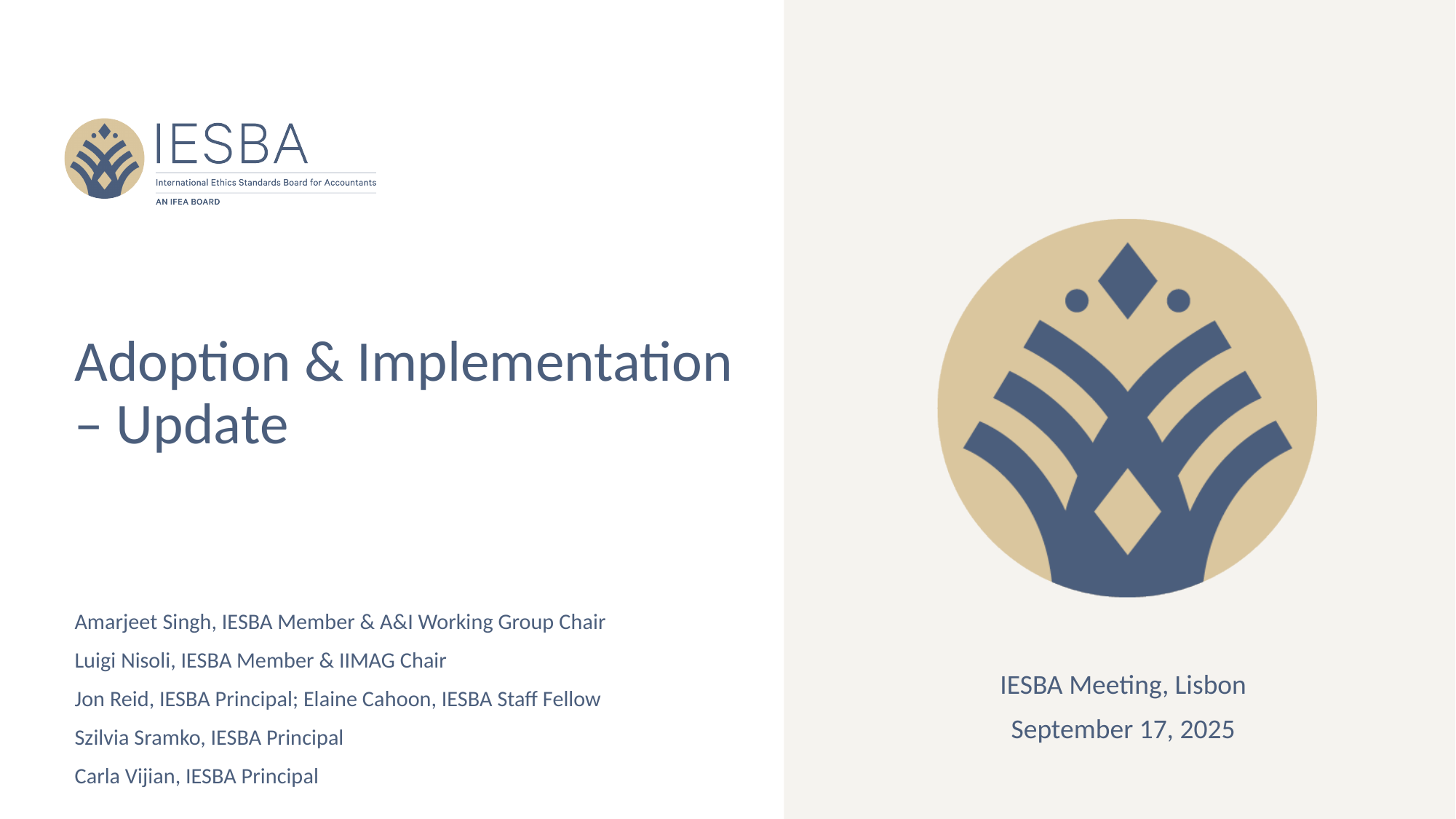

# Adoption & Implementation – Update
Amarjeet Singh, IESBA Member & A&I Working Group Chair
Luigi Nisoli, IESBA Member & IIMAG Chair
Jon Reid, IESBA Principal; Elaine Cahoon, IESBA Staff Fellow
Szilvia Sramko, IESBA Principal
Carla Vijian, IESBA Principal
IESBA Meeting, Lisbon
September 17, 2025